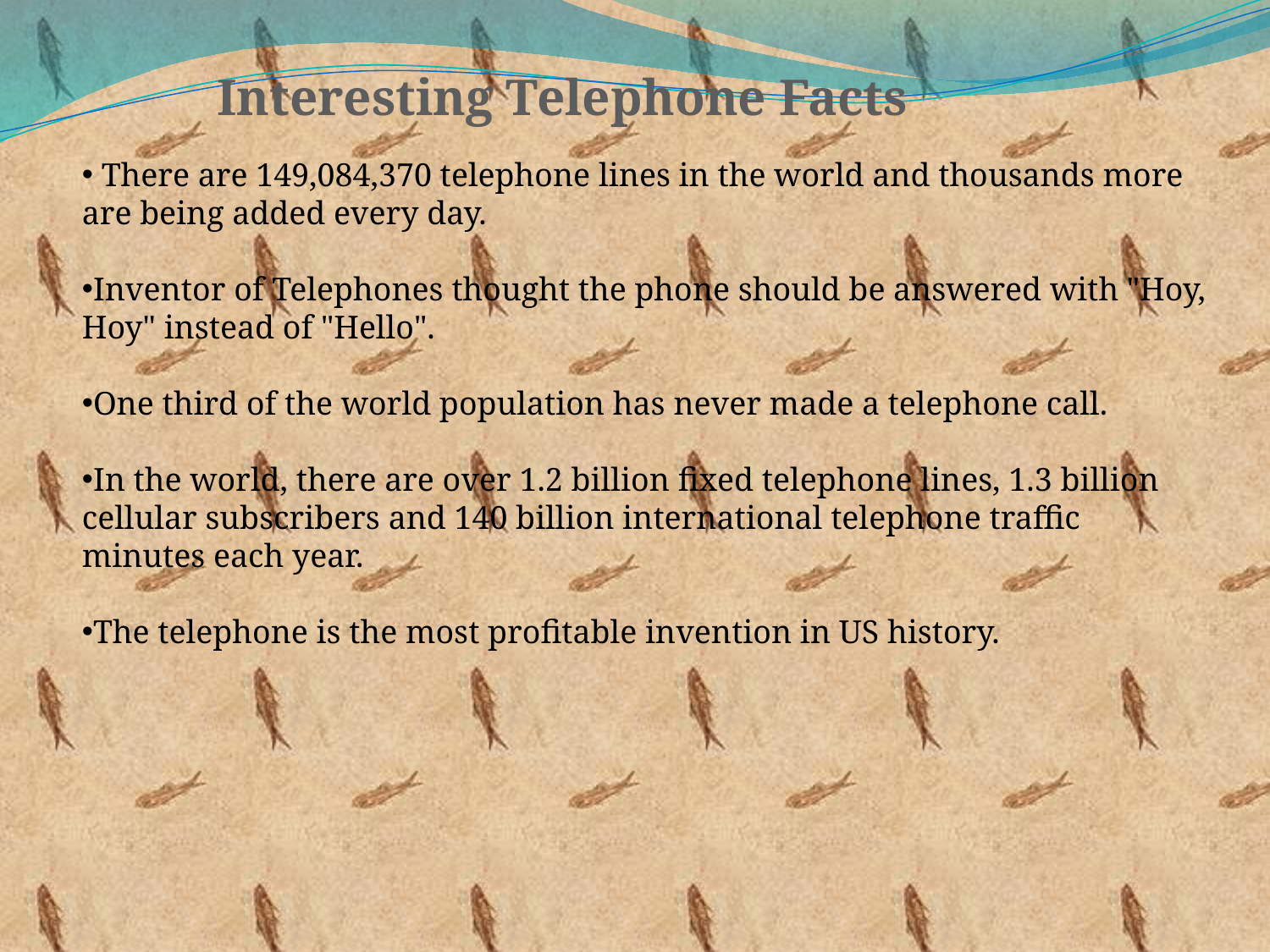

Interesting Telephone Facts
 There are 149,084,370 telephone lines in the world and thousands more are being added every day.
Inventor of Telephones thought the phone should be answered with "Hoy, Hoy" instead of "Hello".

One third of the world population has never made a telephone call.

In the world, there are over 1.2 billion fixed telephone lines, 1.3 billion cellular subscribers and 140 billion international telephone traffic minutes each year.

The telephone is the most profitable invention in US history.